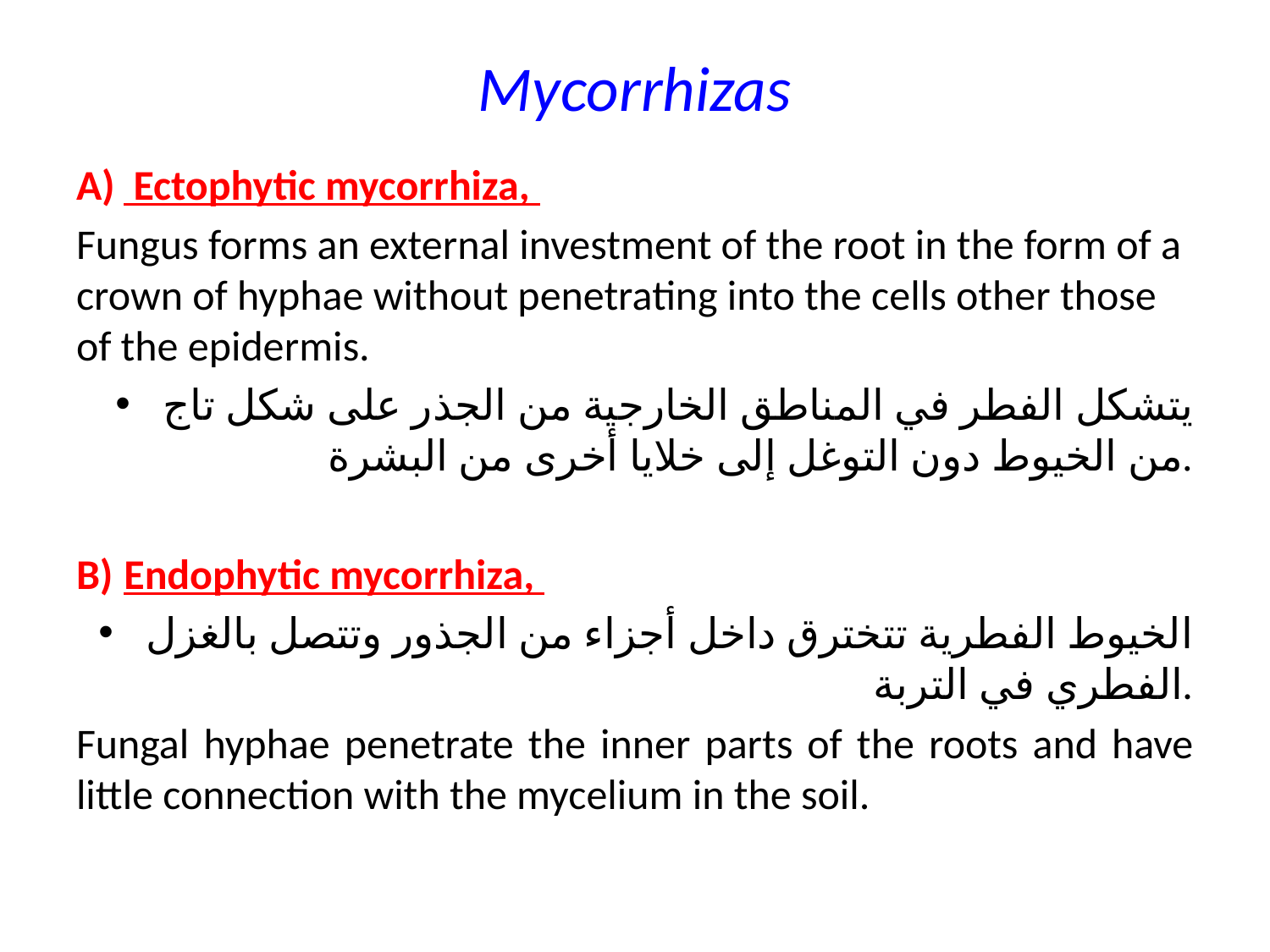

# Mycorrhizas
 Ectophytic mycorrhiza,
Fungus forms an external investment of the root in the form of a crown of hyphae without penetrating into the cells other those of the epidermis.
يتشكل الفطر في المناطق الخارجية من الجذر على شكل تاج من الخيوط دون التوغل إلى خلايا أخرى من البشرة.

Endophytic mycorrhiza,
الخيوط الفطرية تتخترق داخل أجزاء من الجذور وتتصل بالغزل الفطري في التربة.
Fungal hyphae penetrate the inner parts of the roots and have little connection with the mycelium in the soil.